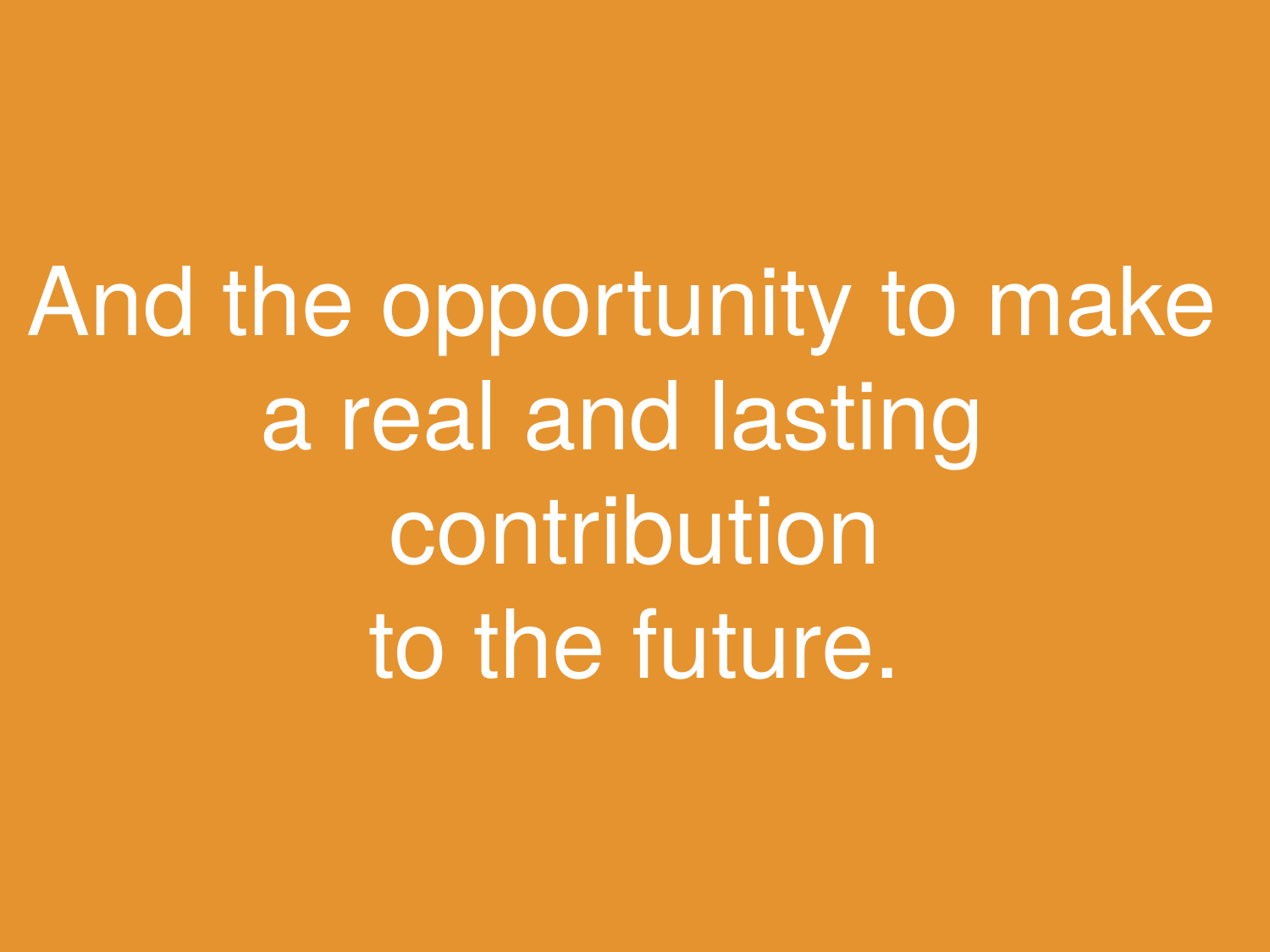

And the opportunity to make
a real and lasting
contribution
to the future.